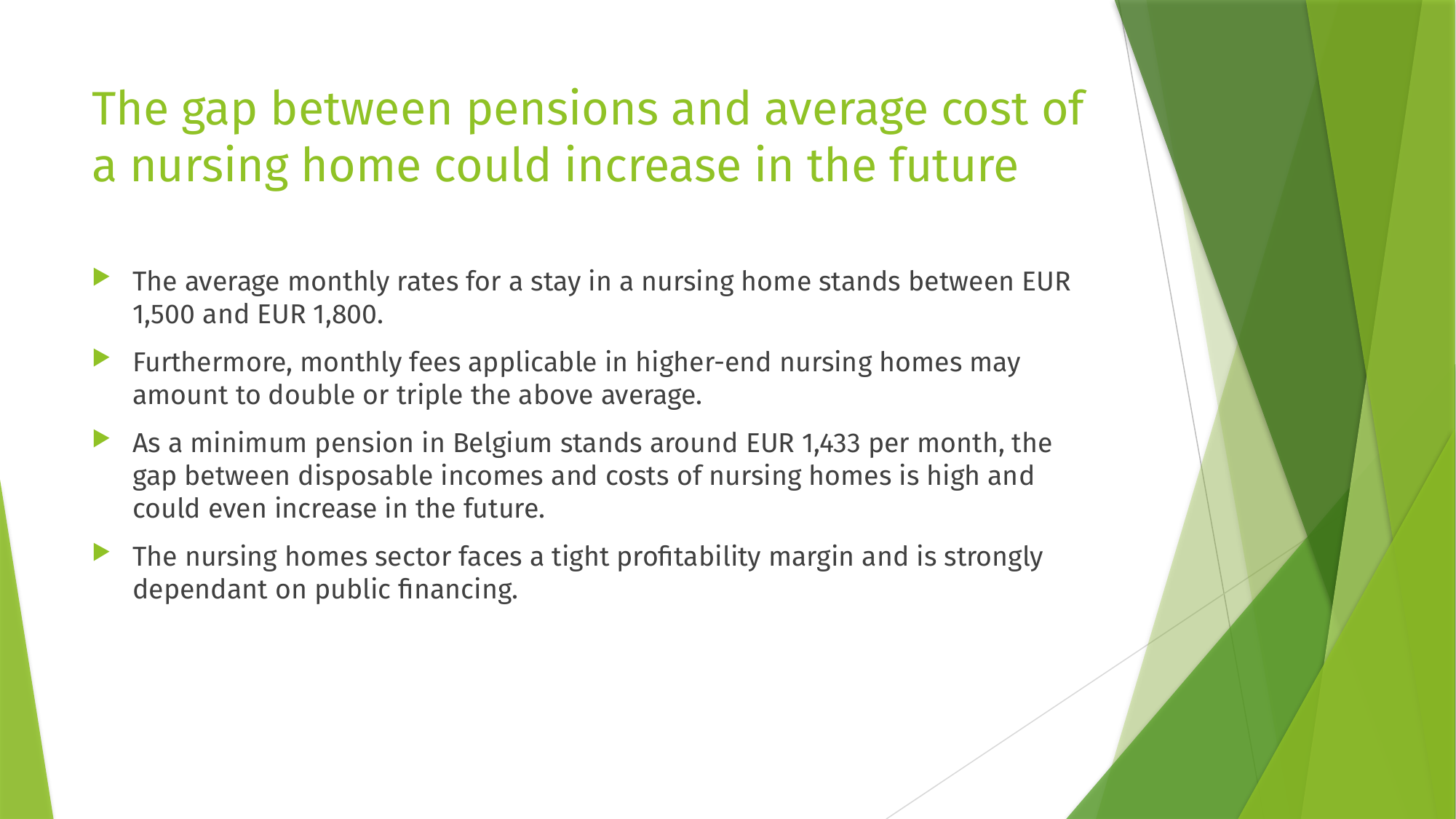

# The gap between pensions and average cost of a nursing home could increase in the future
The average monthly rates for a stay in a nursing home stands between EUR 1,500 and EUR 1,800.
Furthermore, monthly fees applicable in higher-end nursing homes may amount to double or triple the above average.
As a minimum pension in Belgium stands around EUR 1,433 per month, the gap between disposable incomes and costs of nursing homes is high and could even increase in the future.
The nursing homes sector faces a tight profitability margin and is strongly dependant on public financing.